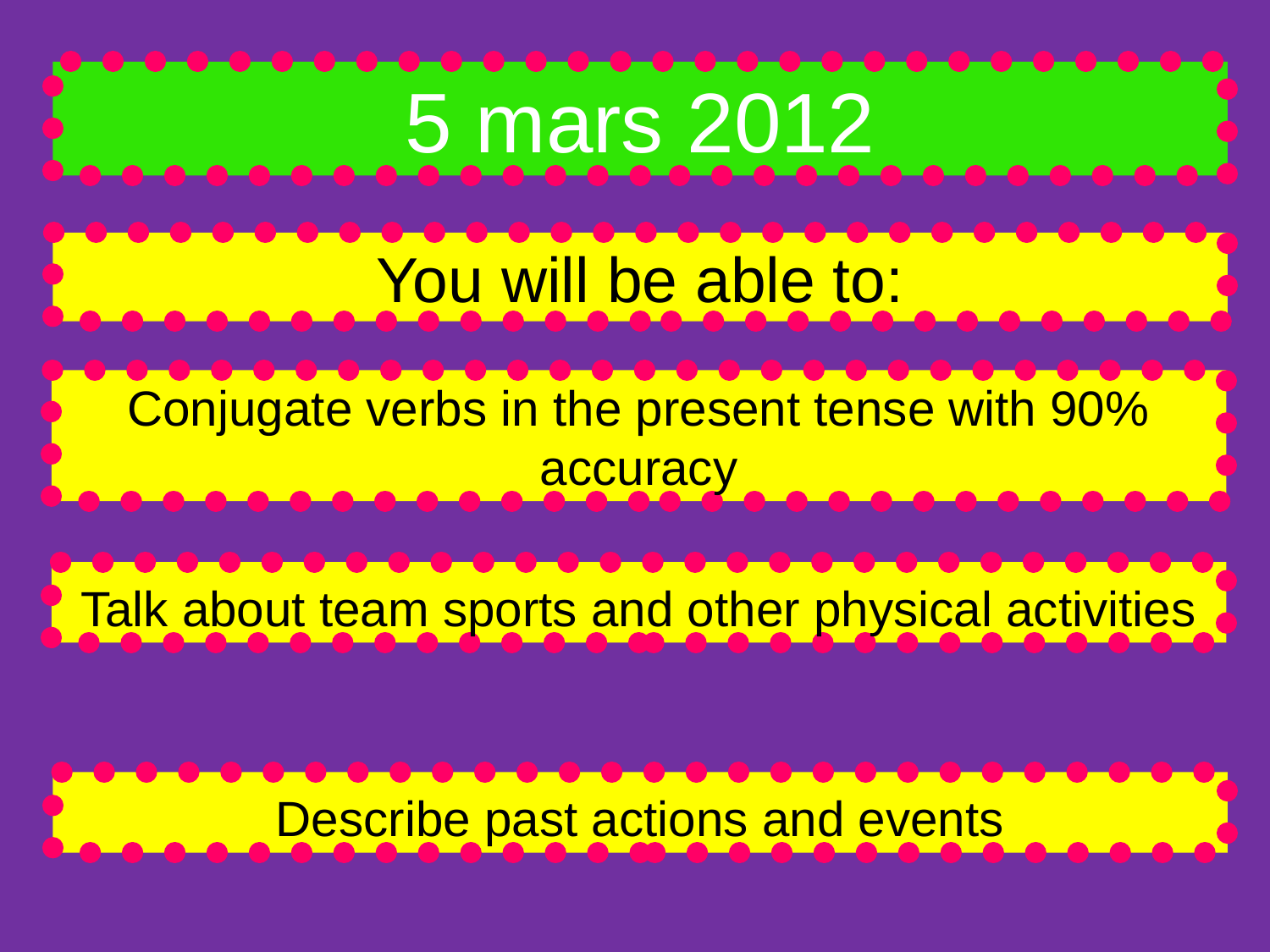

5 mars 2012
You will be able to:
Conjugate verbs in the present tense with 90% accuracy
Talk about team sports and other physical activities
Describe past actions and events